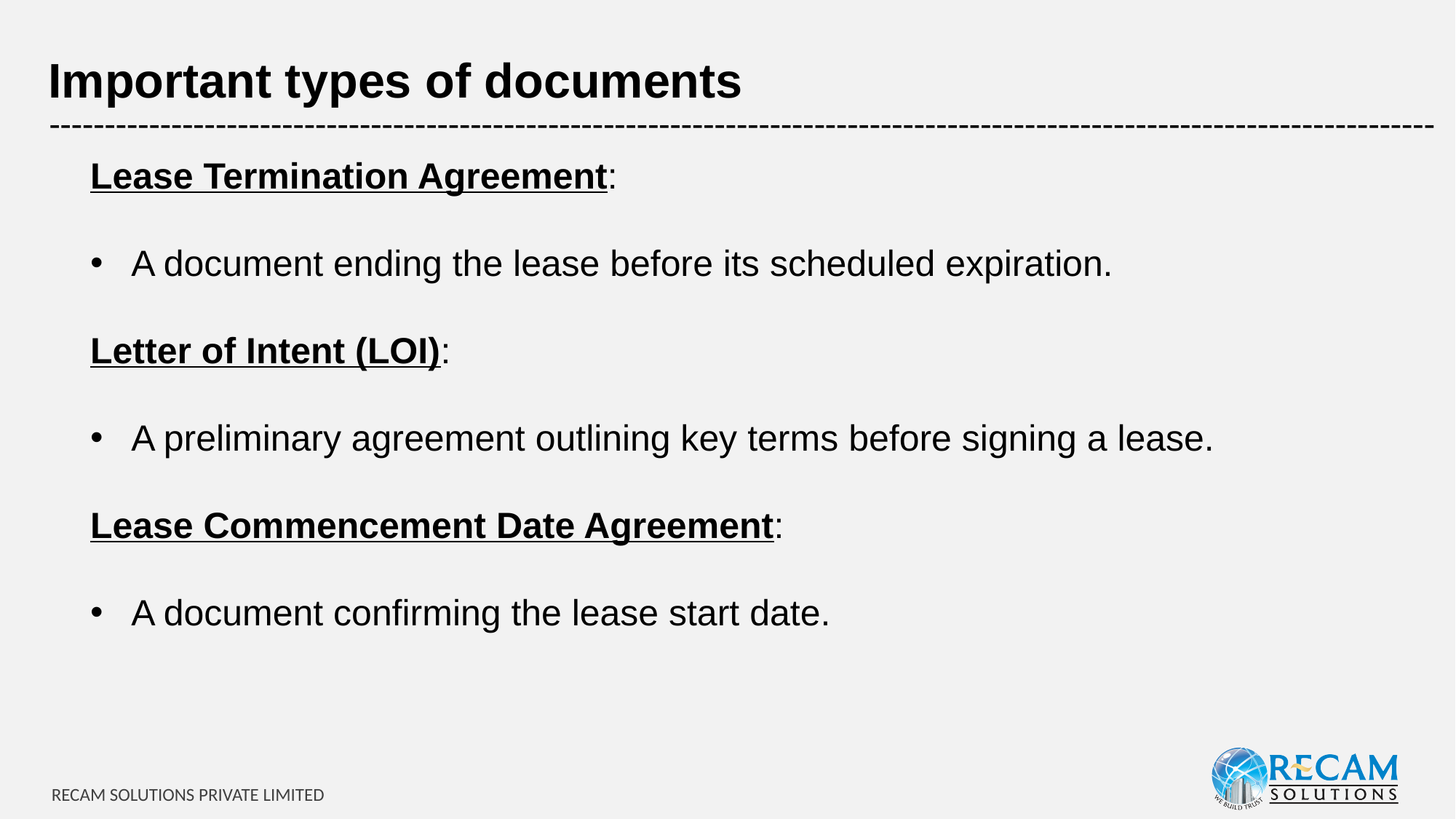

Important types of documents
-----------------------------------------------------------------------------------------------------------------------------
Lease Termination Agreement:

A document ending the lease before its scheduled expiration.

Letter of Intent (LOI):

A preliminary agreement outlining key terms before signing a lease.

Lease Commencement Date Agreement:

A document confirming the lease start date.
RECAM SOLUTIONS PRIVATE LIMITED